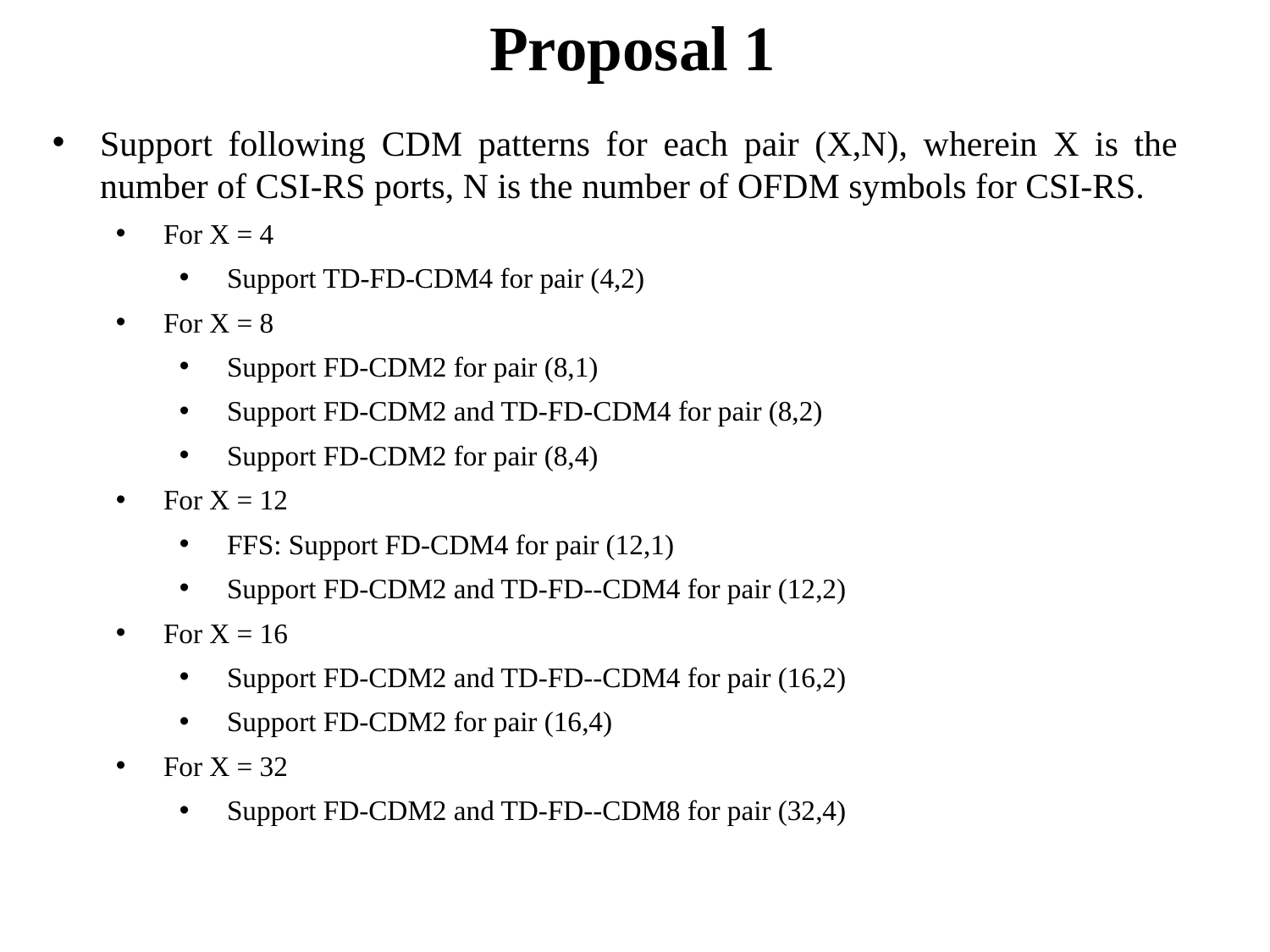

# Proposal 1
Support following CDM patterns for each pair (X,N), wherein X is the number of CSI-RS ports, N is the number of OFDM symbols for CSI-RS.
For X = 4
Support TD-FD-CDM4 for pair (4,2)
For X = 8
Support FD-CDM2 for pair (8,1)
Support FD-CDM2 and TD-FD-CDM4 for pair (8,2)
Support FD-CDM2 for pair (8,4)
For X = 12
FFS: Support FD-CDM4 for pair (12,1)
Support FD-CDM2 and TD-FD--CDM4 for pair (12,2)
For X = 16
Support FD-CDM2 and TD-FD--CDM4 for pair (16,2)
Support FD-CDM2 for pair (16,4)
For X = 32
Support FD-CDM2 and TD-FD--CDM8 for pair (32,4)